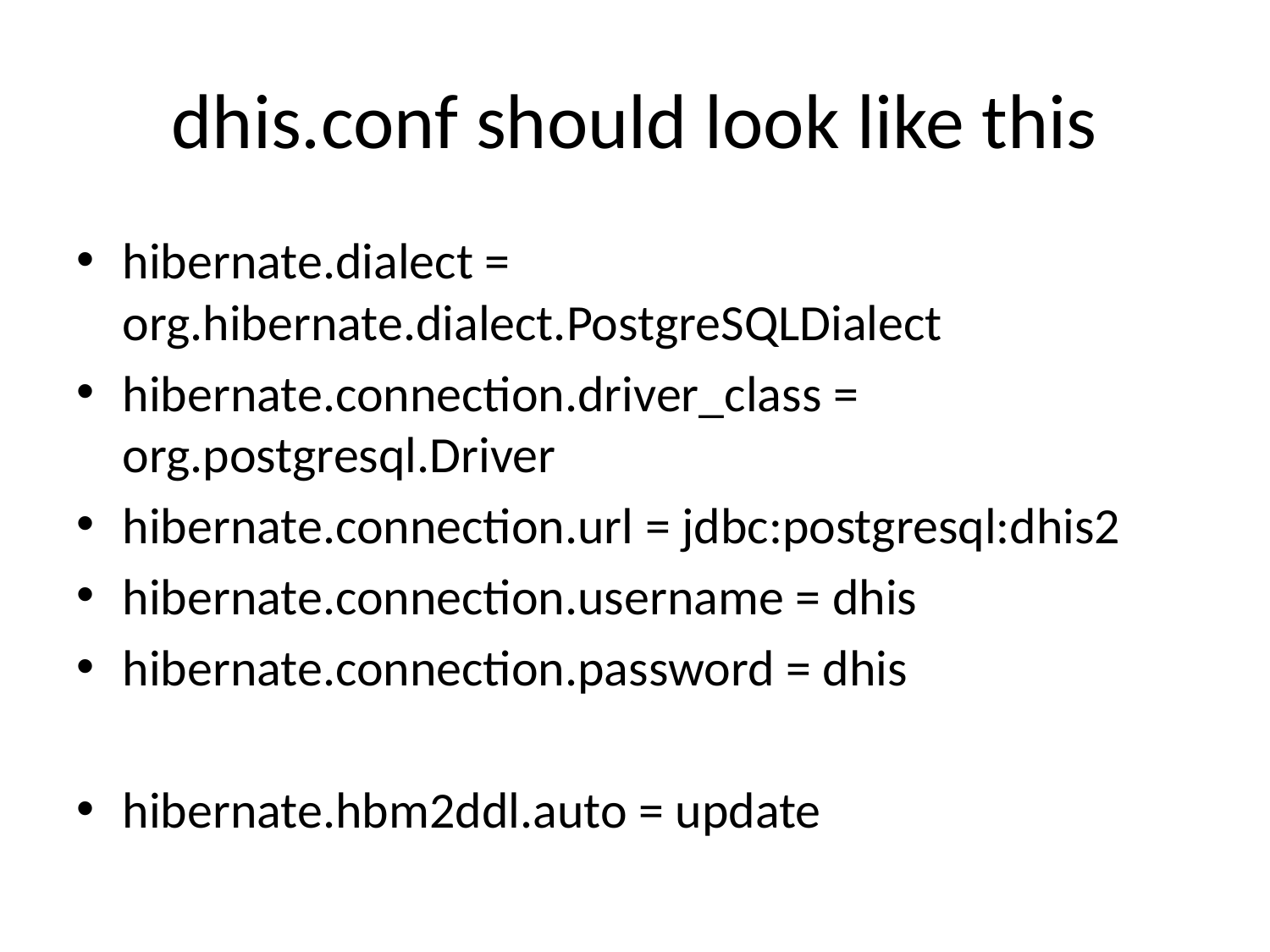

# dhis.conf should look like this
hibernate.dialect = org.hibernate.dialect.PostgreSQLDialect
hibernate.connection.driver_class = org.postgresql.Driver
hibernate.connection.url = jdbc:postgresql:dhis2
hibernate.connection.username = dhis
hibernate.connection.password = dhis

hibernate.hbm2ddl.auto = update